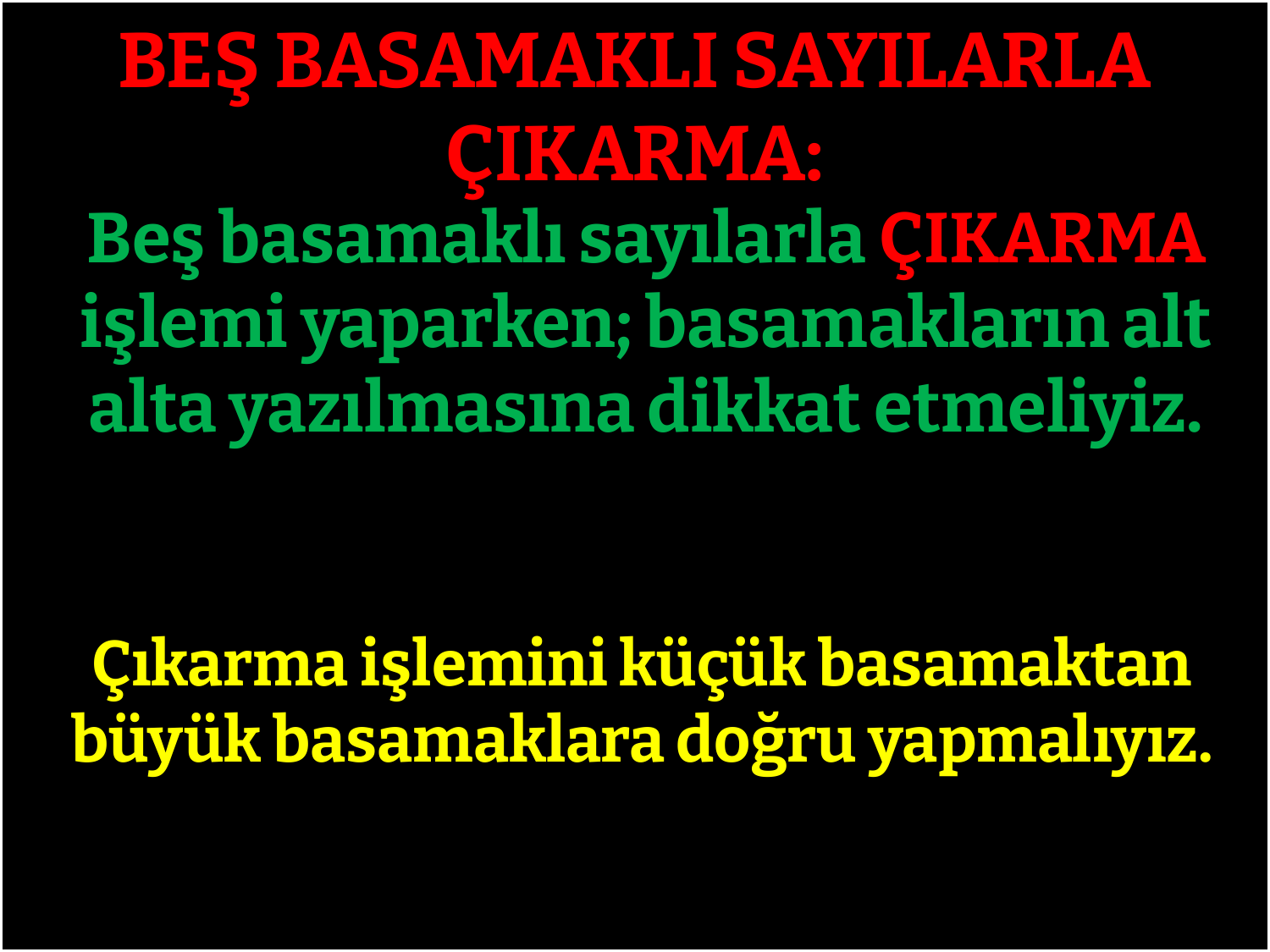

BEŞ BASAMAKLI SAYILARLA ÇIKARMA:
Beş basamaklı sayılarla ÇIKARMA işlemi yaparken; basamakların alt alta yazılmasına dikkat etmeliyiz.
#
Çıkarma işlemini küçük basamaktan büyük basamaklara doğru yapmalıyız.